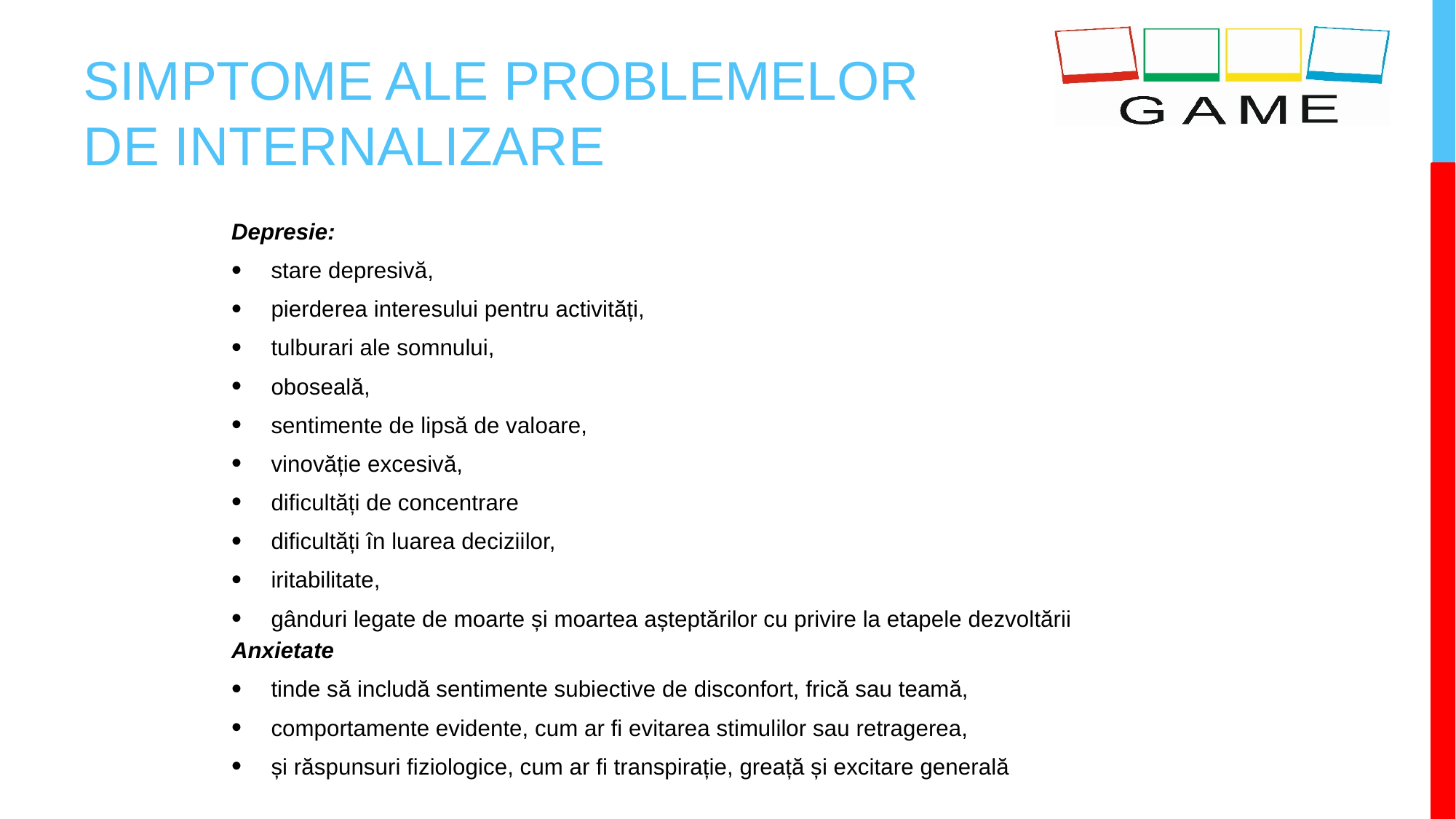

# SIMPTOME ALE PROBLEMELOR DE INTERNALIZARE
Depresie:
stare depresivă,
pierderea interesului pentru activități,
tulburari ale somnului,
oboseală,
sentimente de lipsă de valoare,
vinovăție excesivă,
dificultăți de concentrare
dificultăți în luarea deciziilor,
iritabilitate,
gânduri legate de moarte și moartea așteptărilor cu privire la etapele dezvoltării
Anxietate
tinde să includă sentimente subiective de disconfort, frică sau teamă,
comportamente evidente, cum ar fi evitarea stimulilor sau retragerea,
și răspunsuri fiziologice, cum ar fi transpirație, greață și excitare generală